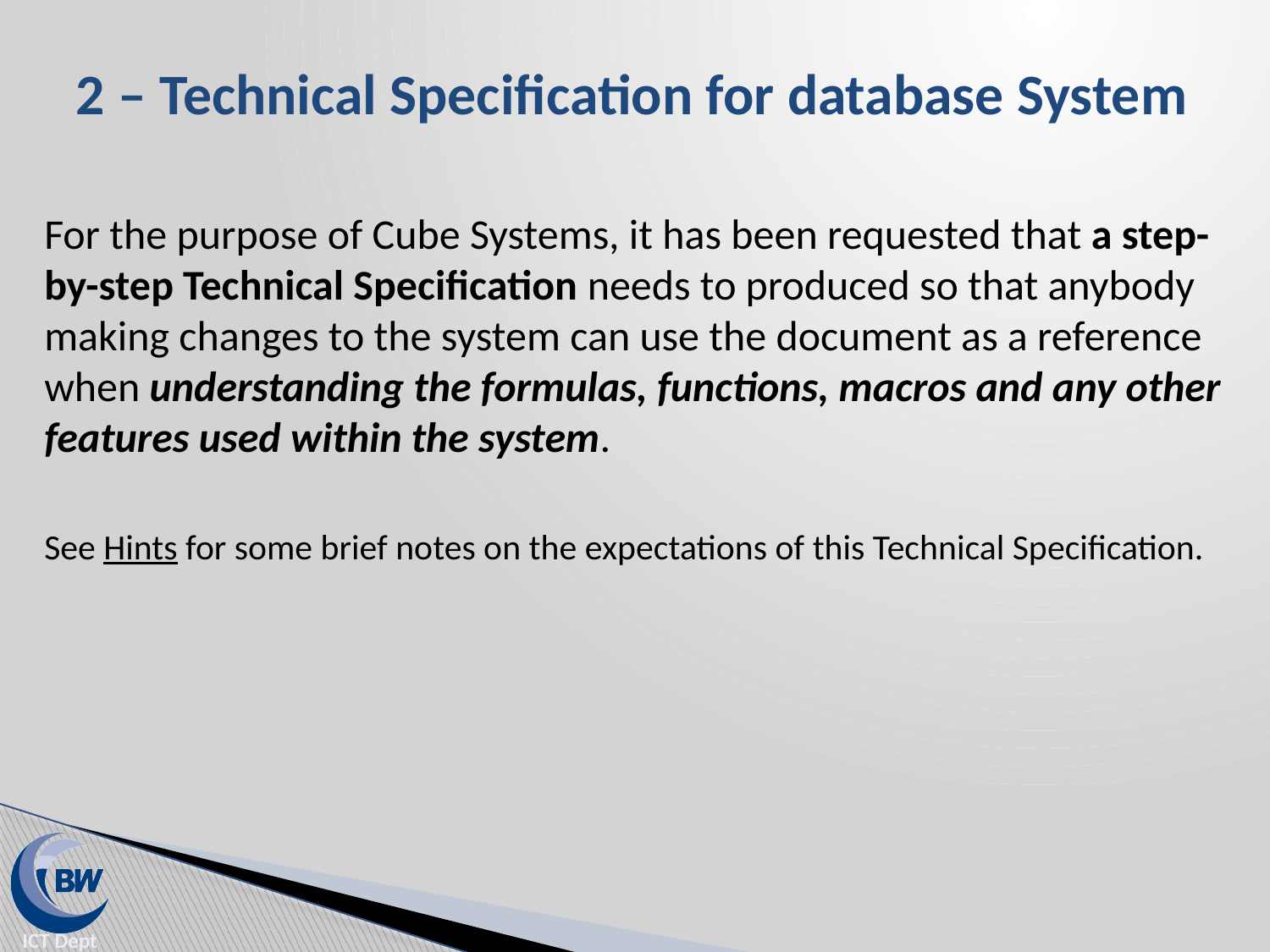

# 2 – Technical Specification for database System
For the purpose of Cube Systems, it has been requested that a step-by-step Technical Specification needs to produced so that anybody making changes to the system can use the document as a reference when understanding the formulas, functions, macros and any other features used within the system.

See Hints for some brief notes on the expectations of this Technical Specification.